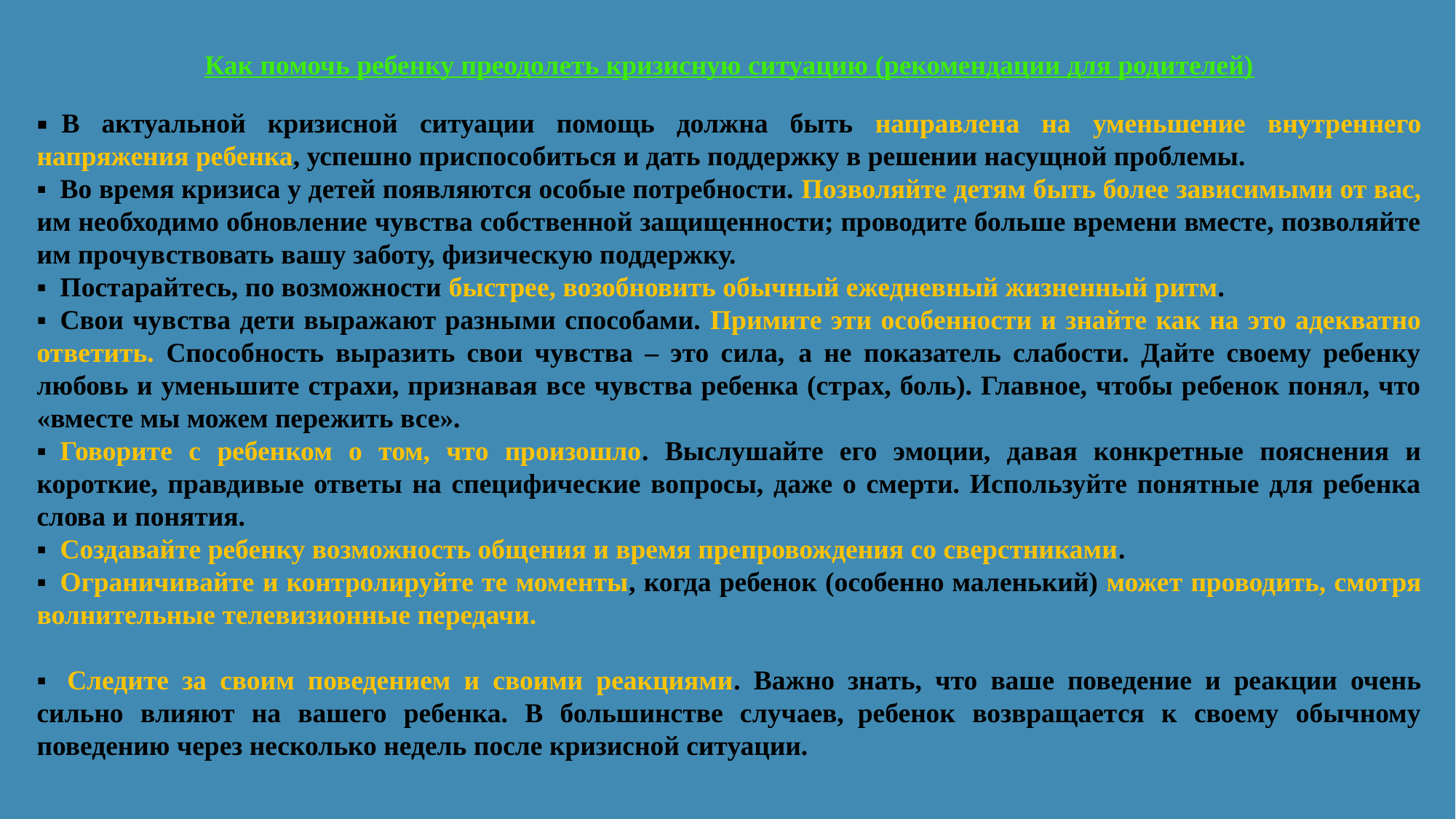

Как помочь ребенку преодолеть кризисную ситуацию (рекомендации для родителей)

▪  В актуальной кризисной ситуации помощь должна быть направлена на уменьшение внутреннего напряжения ребенка, успешно приспособиться и дать поддержку в решении насущной проблемы.
▪  Во время кризиса у детей появляются особые потребности. Позволяйте детям быть более зависимыми от вас, им необходимо обновление чувства собственной защищенности; проводите больше времени вместе, позволяйте им прочувствовать вашу заботу, физическую поддержку.
▪  Постарайтесь, по возможности быстрее, возобновить обычный ежедневный жизненный ритм.
▪  Свои чувства дети выражают разными способами. Примите эти особенности и знайте как на это адекватно ответить. Способность выразить свои чувства – это сила,  а не показатель слабости. Дайте своему ребенку любовь и уменьшите страхи, признавая все чувства ребенка (страх, боль). Главное, чтобы ребенок понял, что «вместе мы можем пережить все».
▪  Говорите с ребенком о том, что произошло. Выслушайте его эмоции, давая конкретные пояснения и короткие, правдивые ответы на специфические вопросы, даже о смерти. Используйте понятные для ребенка слова и понятия.
▪  Создавайте ребенку возможность общения и время препровождения со сверстниками.
▪  Ограничивайте и контролируйте те моменты, когда ребенок (особенно маленький) может проводить, смотря волнительные телевизионные передачи.

▪   Следите за своим поведением и своими реакциями. Важно знать, что ваше поведение и реакции очень сильно влияют на вашего ребенка. В большинстве случаев,  ребенок возвращается к своему обычному поведению через несколько недель после кризисной ситуации.